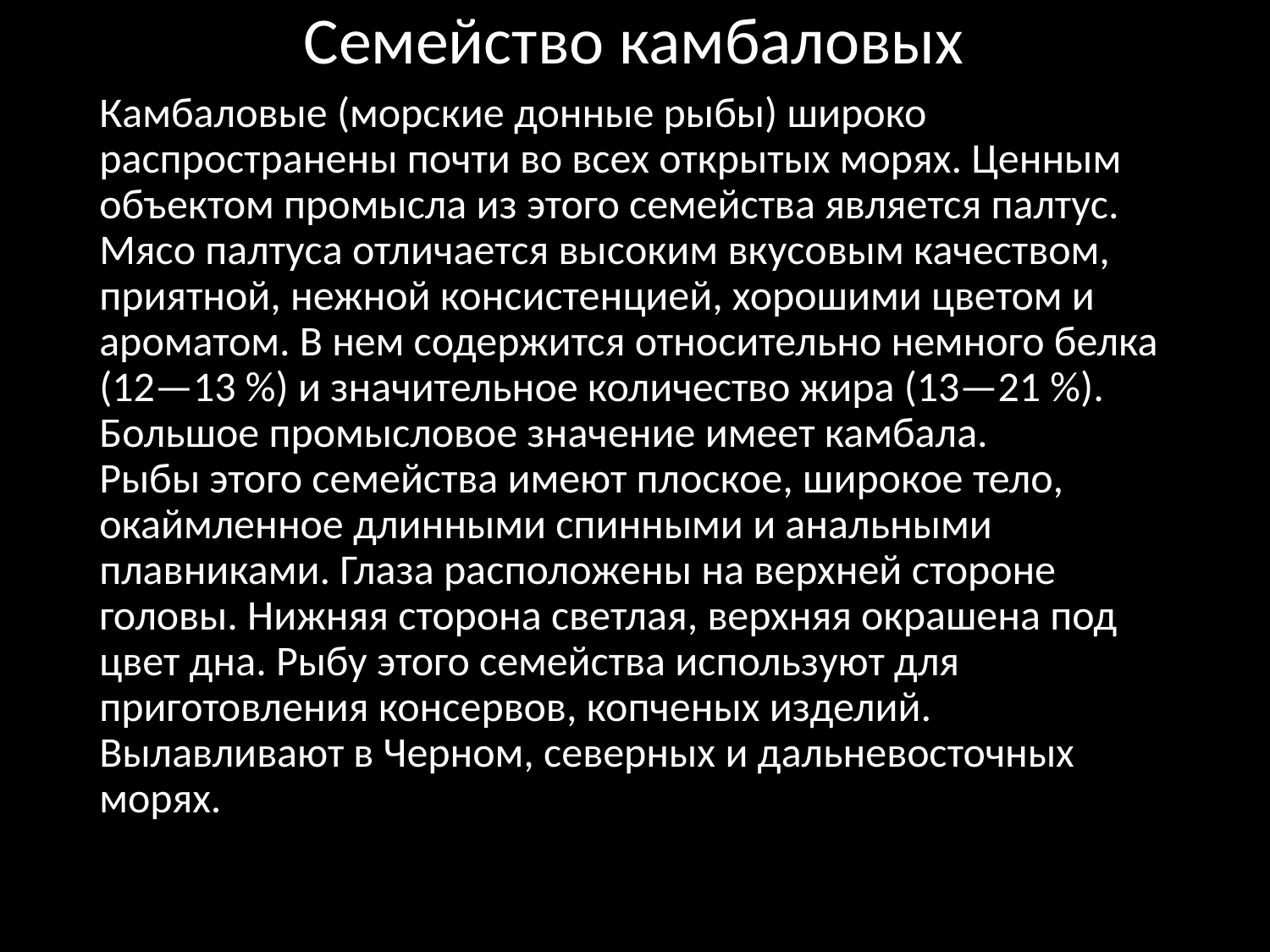

# Семейство камбаловых
Камбаловые (морские донные рыбы) широко распространены почти во всех открытых морях. Ценным объектом промысла из этого семейства является палтус. Мясо палтуса отличается высоким вкусовым качеством, приятной, нежной консистенцией, хорошими цветом и ароматом. В нем содержится относительно немного белка (12—13 %) и значительное количество жира (13—21 %). Большое промысловое значение имеет камбала.
Рыбы этого семейства имеют плоское, широкое тело, окаймленное длинными спинными и анальными плавниками. Глаза расположены на верхней стороне головы. Нижняя сторона светлая, верхняя окрашена под цвет дна. Рыбу этого семейства используют для приготовления консервов, копченых изделий. Вылавливают в Черном, северных и дальневосточных морях.